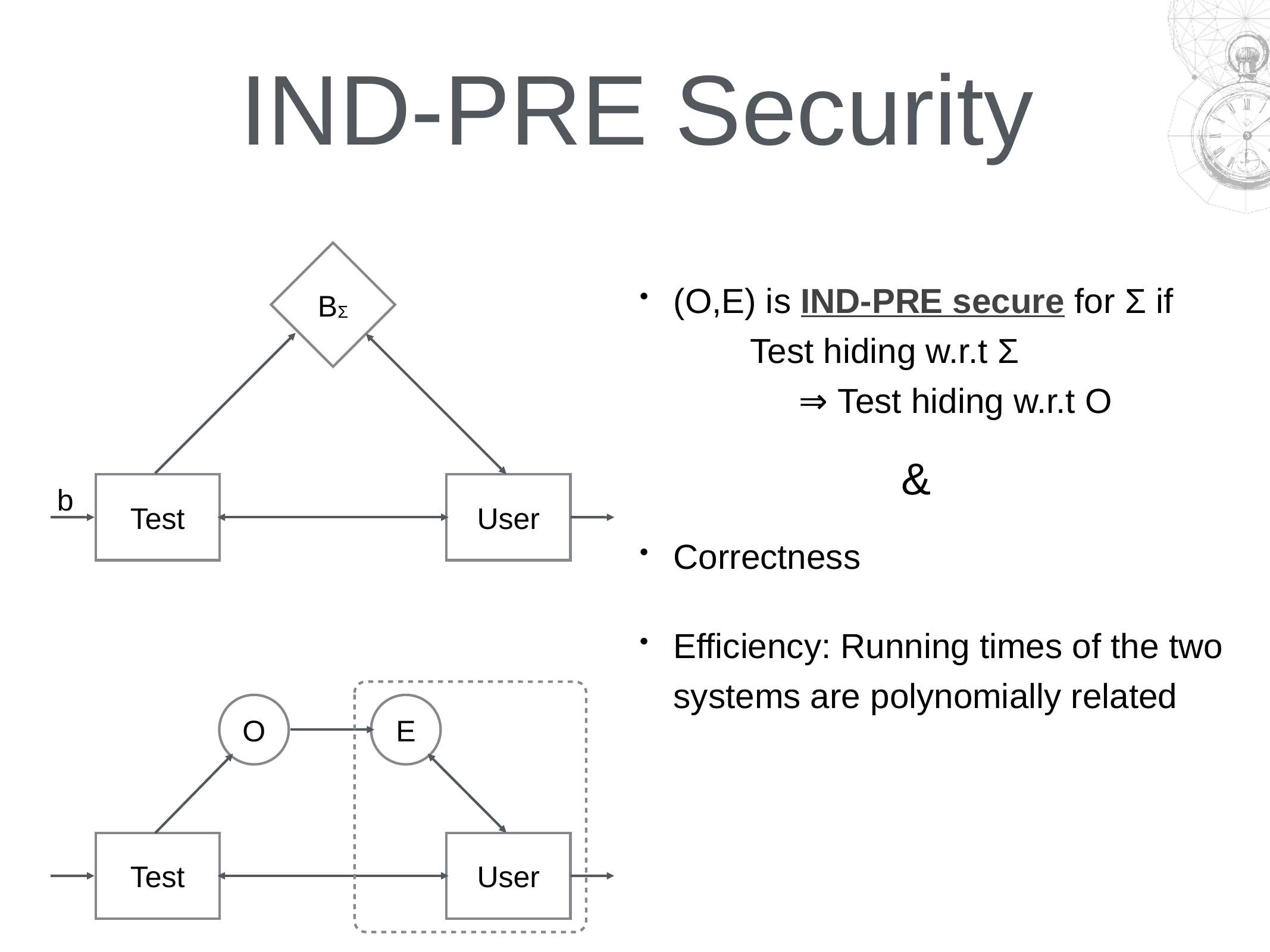

# IND-PRE Security
BΣ

Test
User

(O,E) is IND-PRE secure for Σ if
        Test hiding w.r.t Σ
             ⇒ Test hiding w.r.t O
&
b
Correctness
Efficiency: Running times of the two systems are polynomially related

O
E

Test
User